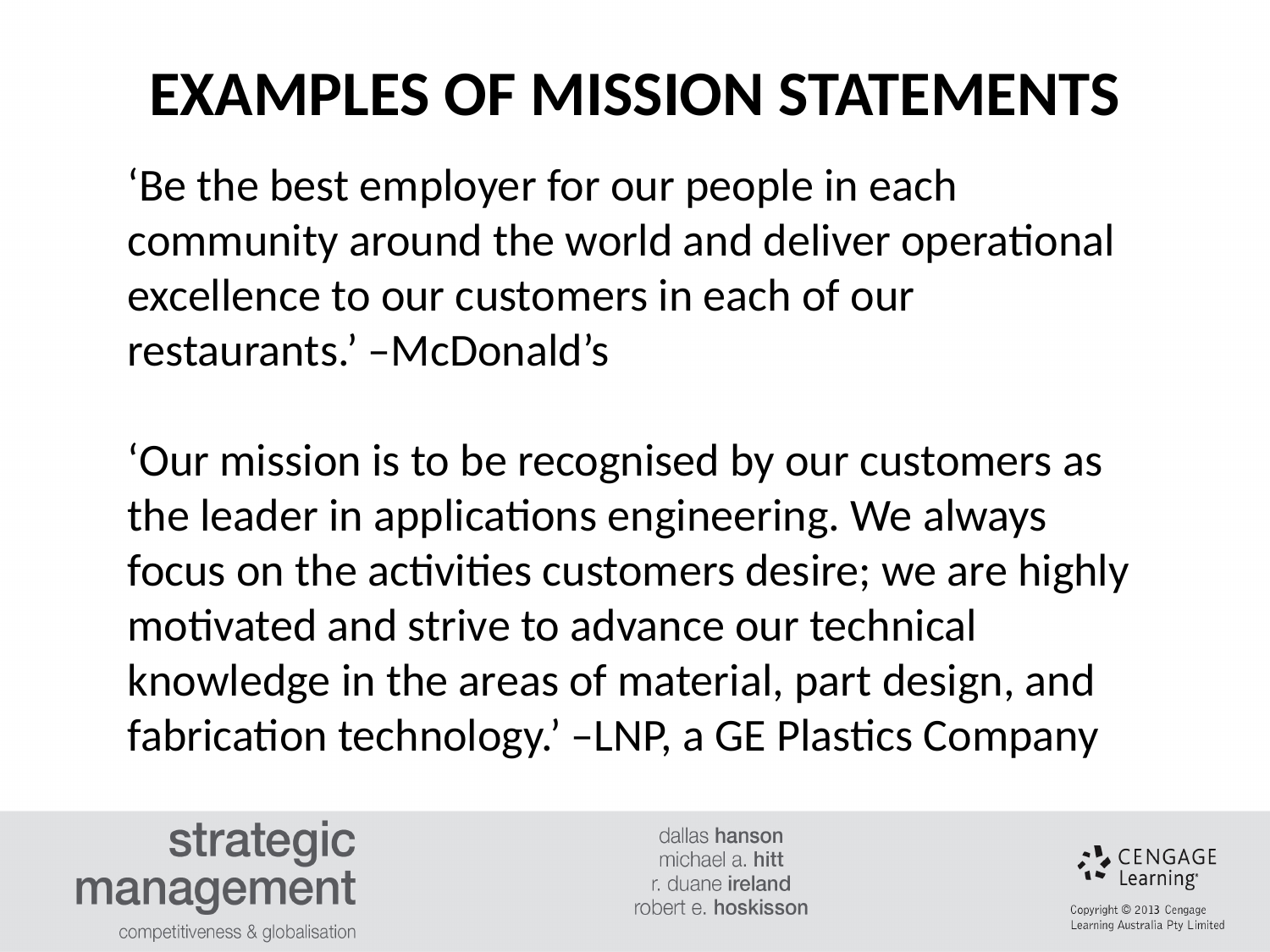

Examples of MISSION Statements
‘Be the best employer for our people in each community around the world and deliver operational excellence to our customers in each of our restaurants.’ –McDonald’s

‘Our mission is to be recognised by our customers as the leader in applications engineering. We always focus on the activities customers desire; we are highly motivated and strive to advance our technical knowledge in the areas of material, part design, and fabrication technology.’ –LNP, a GE Plastics Company